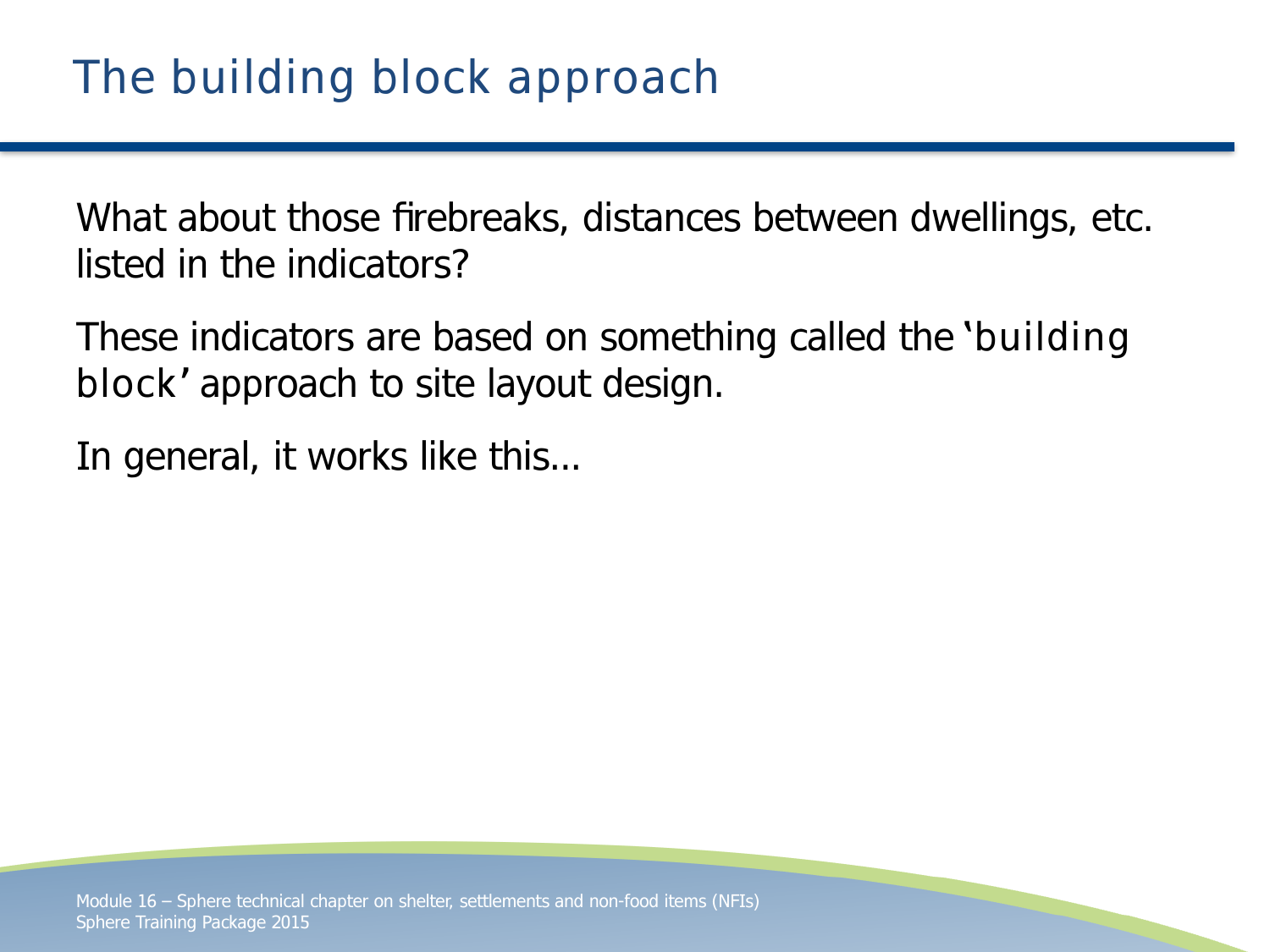

# The building block approach
What about those firebreaks, distances between dwellings, etc. listed in the indicators?
These indicators are based on something called the ‘building block’ approach to site layout design.
In general, it works like this…
Module 16 – Sphere technical chapter on shelter, settlements and non-food items (NFIs)
Sphere Training Package 2015